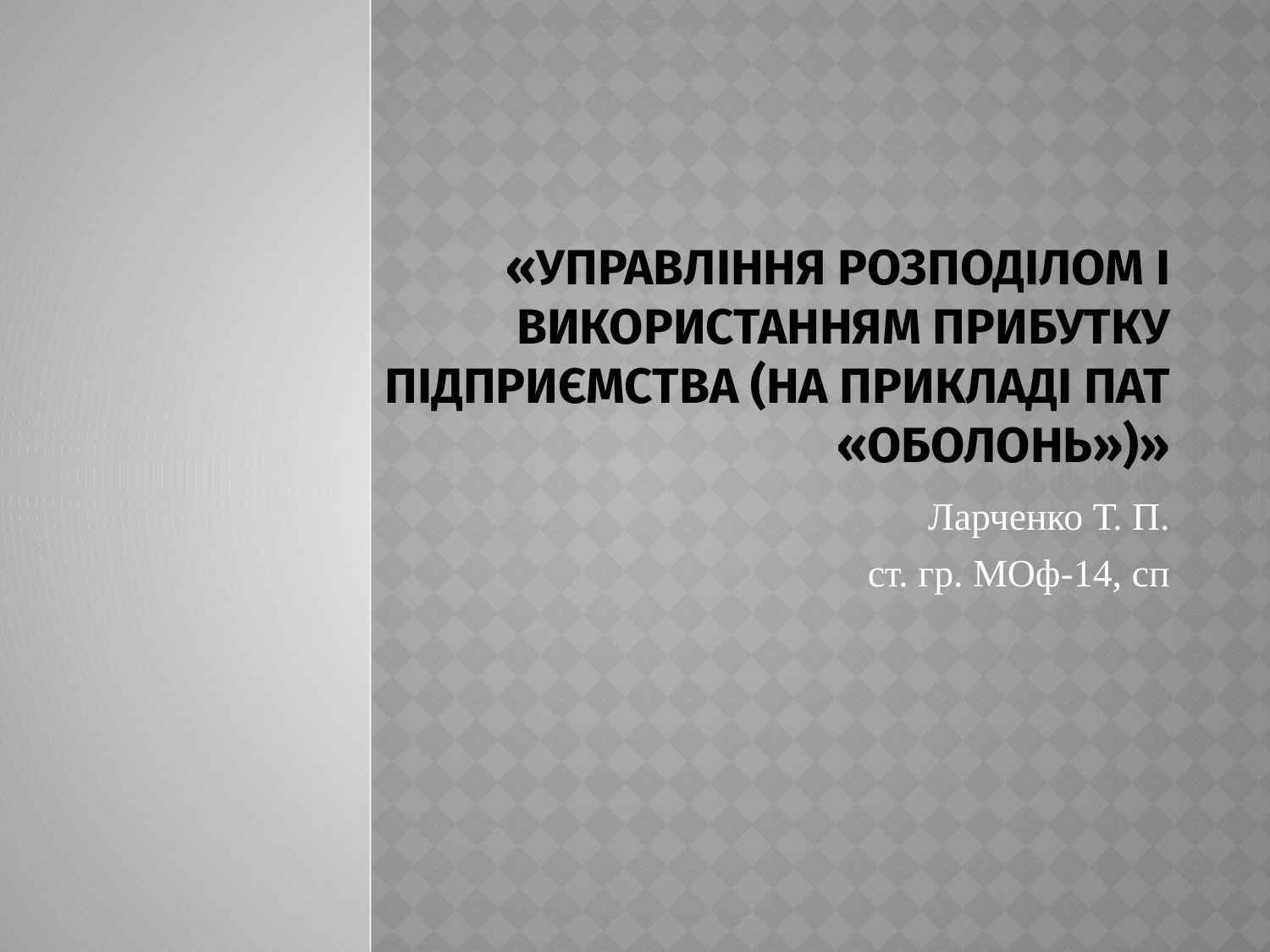

# «УПРАВЛІННЯ РОЗПОДІЛОМ І ВИКОРИСТАННЯМ ПРИБУТКУ ПІДПРИЄМСТВА (НА ПРИКЛАДІ ПАТ «ОБОЛОНЬ»)»
Ларченко Т. П.
ст. гр. МОф-14, сп